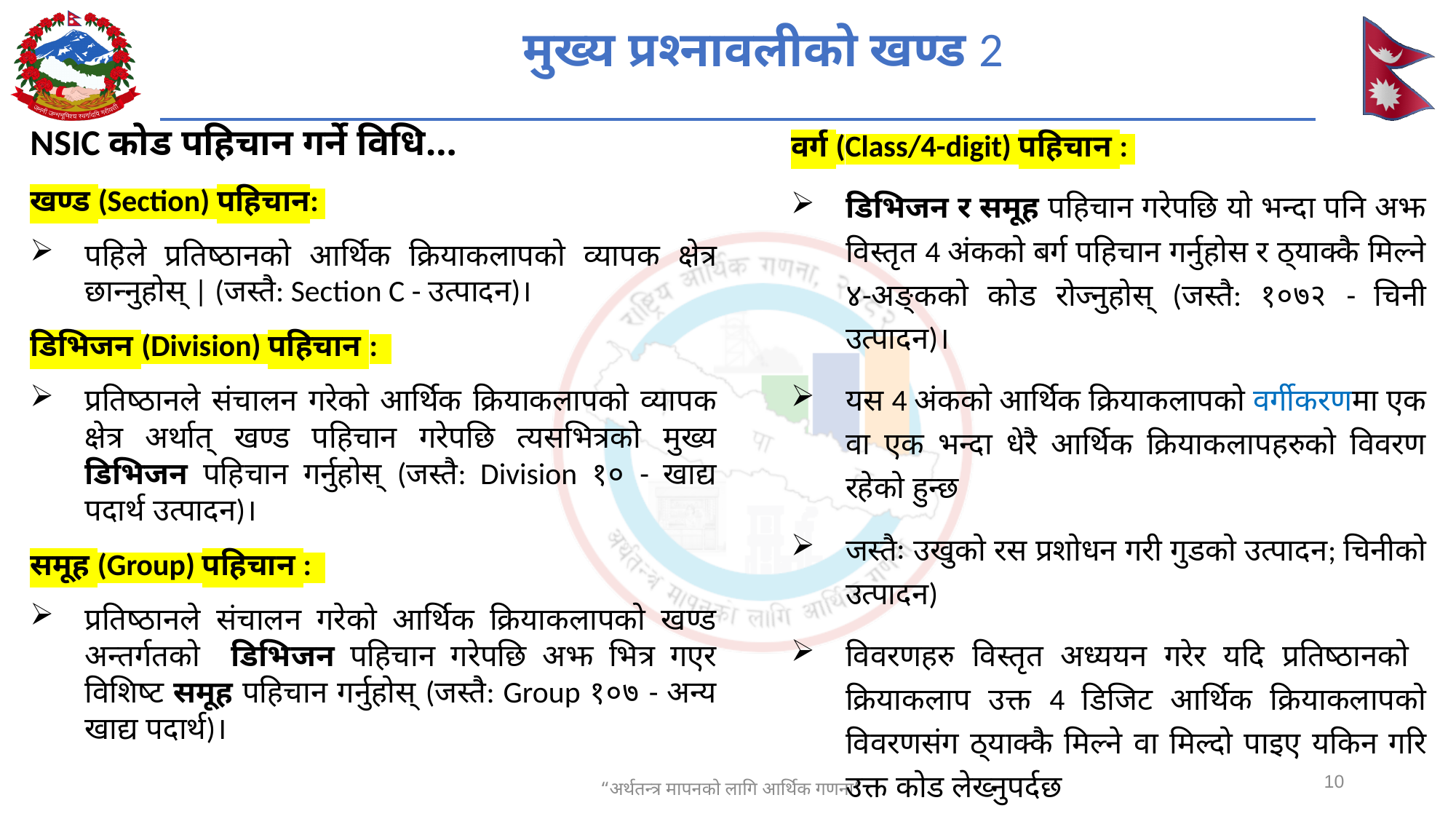

# मुख्य प्रश्नावलीको खण्ड 2
वर्ग (Class/4-digit) पहिचान :
डिभिजन र समूह पहिचान गरेपछि यो भन्दा पनि अझ विस्तृत 4 अंकको बर्ग पहिचान गर्नुहोस र ठ्याक्कै मिल्ने ४-अङ्कको कोड रोज्नुहोस् (जस्तै: १०७२ - चिनी उत्पादन)।
यस 4 अंकको आर्थिक क्रियाकलापको वर्गीकरणमा एक वा एक भन्दा धेरै आर्थिक क्रियाकलापहरुको विवरण रहेको हुन्छ
जस्तैः उखुको रस प्रशोधन गरी गुडको उत्पादन; चिनीको उत्पादन)
विवरणहरु विस्तृत अध्ययन गरेर यदि प्रतिष्ठानको  क्रियाकलाप उक्त 4 डिजिट आर्थिक क्रियाकलापको विवरणसंग ठ्याक्कै मिल्ने वा मिल्दो पाइए यकिन गरि उक्त कोड लेख्नुपर्दछ
NSIC कोड पहिचान गर्ने विधि…
खण्ड (Section) पहिचान:
पहिले प्रतिष्ठानको आर्थिक क्रियाकलापको व्यापक क्षेत्र छान्नुहोस् | (जस्तै: Section C - उत्पादन)।
डिभिजन (Division) पहिचान :
प्रतिष्ठानले संचालन गरेको आर्थिक क्रियाकलापको व्यापक क्षेत्र अर्थात् खण्ड पहिचान गरेपछि त्यसभित्रको मुख्य डिभिजन पहिचान गर्नुहोस् (जस्तै: Division १० - खाद्य पदार्थ उत्पादन)।
समूह (Group) पहिचान :
प्रतिष्ठानले संचालन गरेको आर्थिक क्रियाकलापको खण्ड अन्तर्गतको  डिभिजन पहिचान गरेपछि अझ भित्र गएर विशिष्ट समूह पहिचान गर्नुहोस् (जस्तै: Group १०७ - अन्य खाद्य पदार्थ)।

10
“अर्थतन्त्र मापनको लागि आर्थिक गणना”